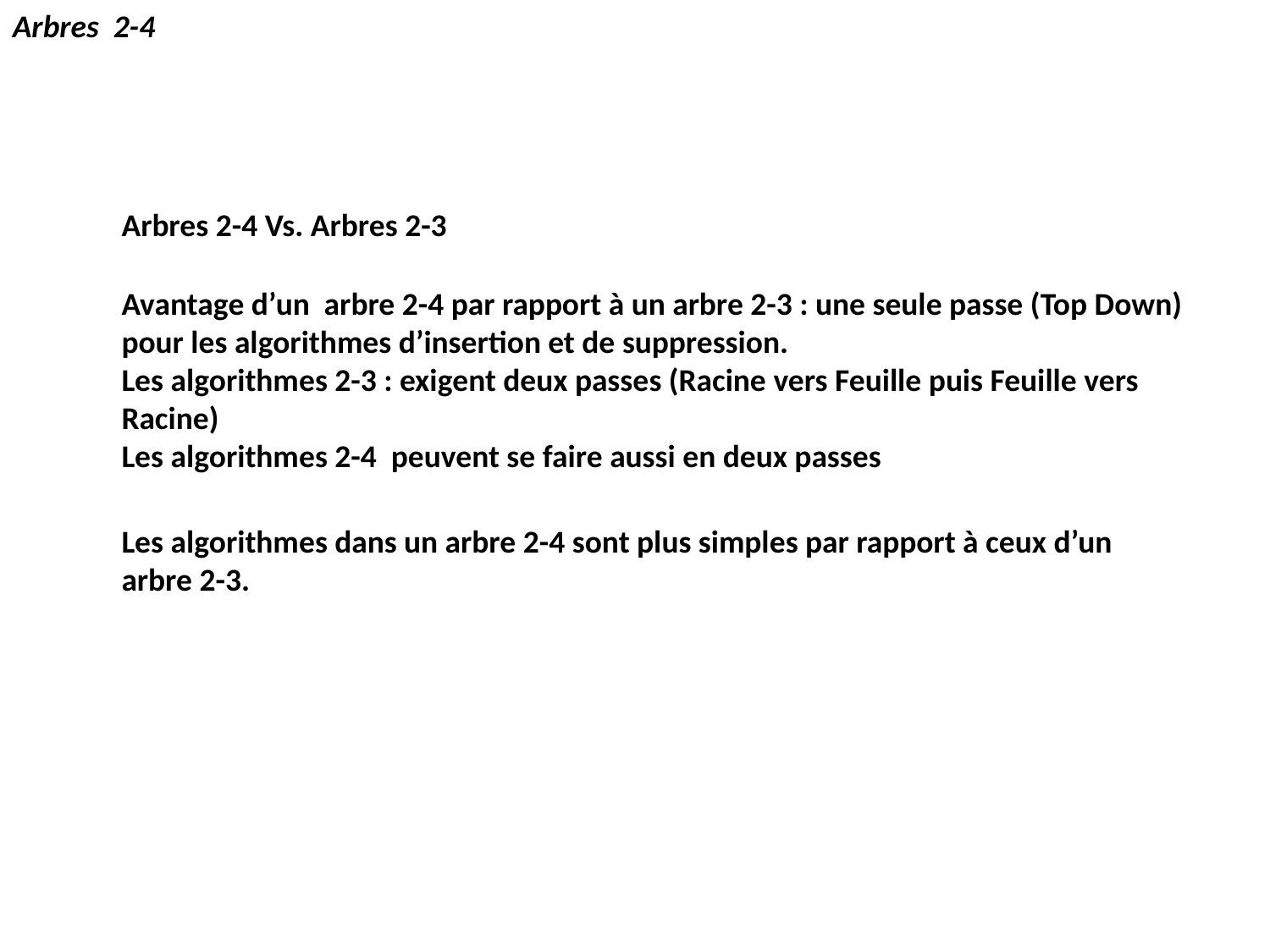

Arbres  2-4

Arbres 2-4 Vs. Arbres 2-3
Avantage d’un  arbre 2-4 par rapport à un arbre 2-3 : une seule passe (Top Down) pour les algorithmes d’insertion et de suppression.
Les algorithmes 2-3 : exigent deux passes (Racine vers Feuille puis Feuille vers Racine)
Les algorithmes 2-4  peuvent se faire aussi en deux passes
Les algorithmes dans un arbre 2-4 sont plus simples par rapport à ceux d’un arbre 2-3.